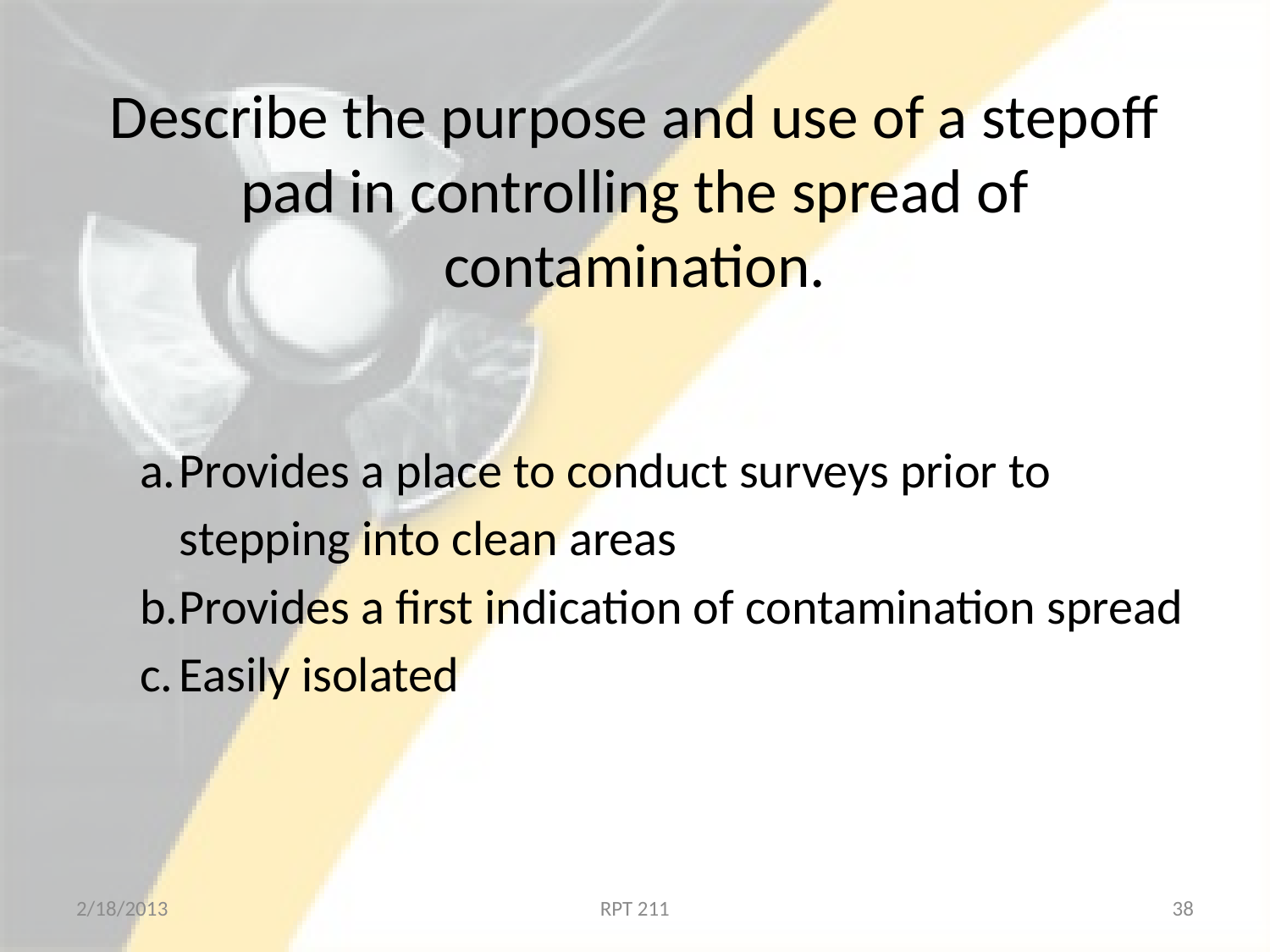

# Describe the purpose and use of a stepoff pad in controlling the spread of contamination.
Provides a place to conduct surveys prior to stepping into clean areas
Provides a first indication of contamination spread
Easily isolated

2/18/2013
RPT 211
38